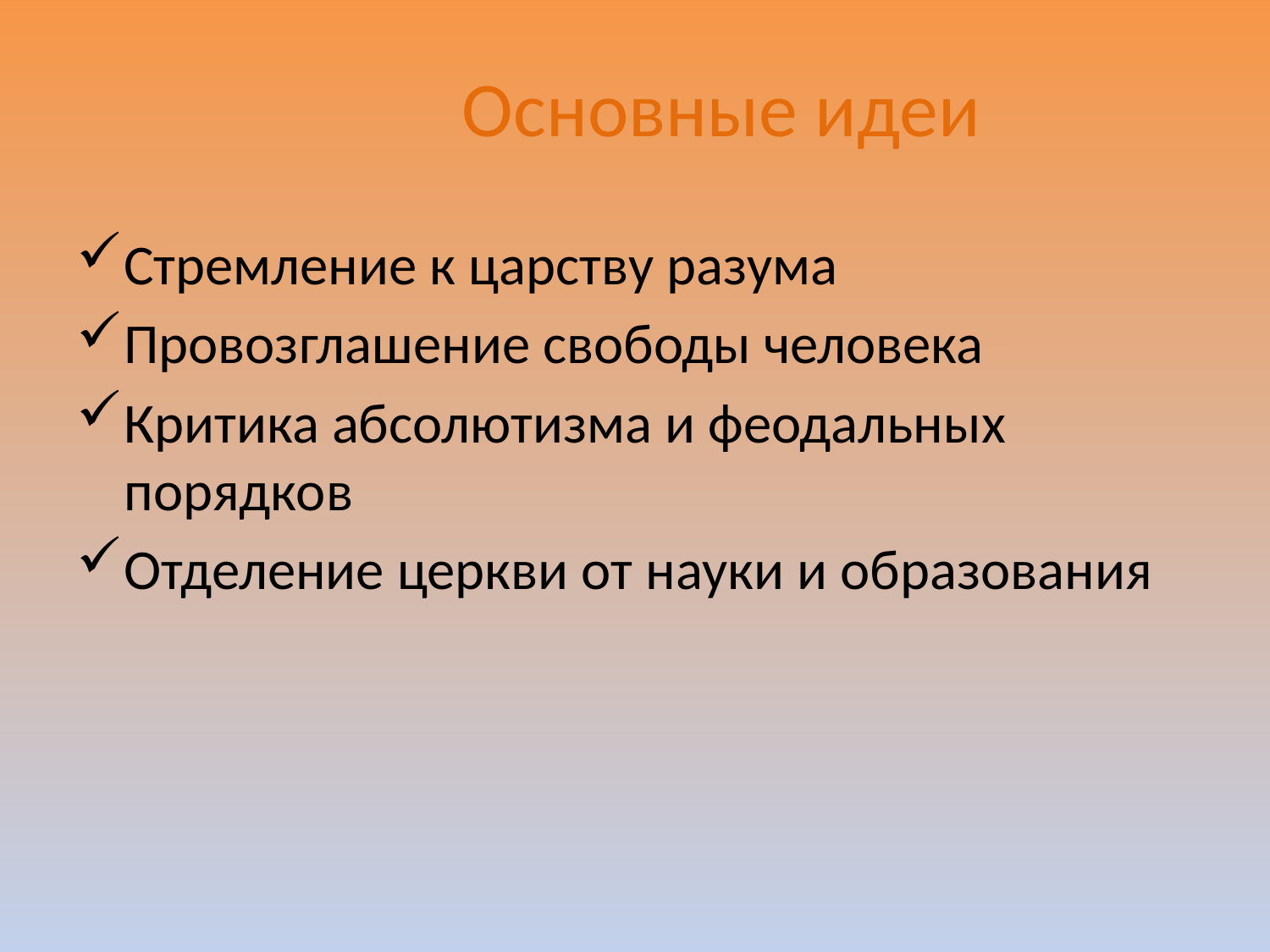

# Основные идеи
Стремление к царству разума
Провозглашение свободы человека
Критика абсолютизма и феодальных порядков
Отделение церкви от науки и образования